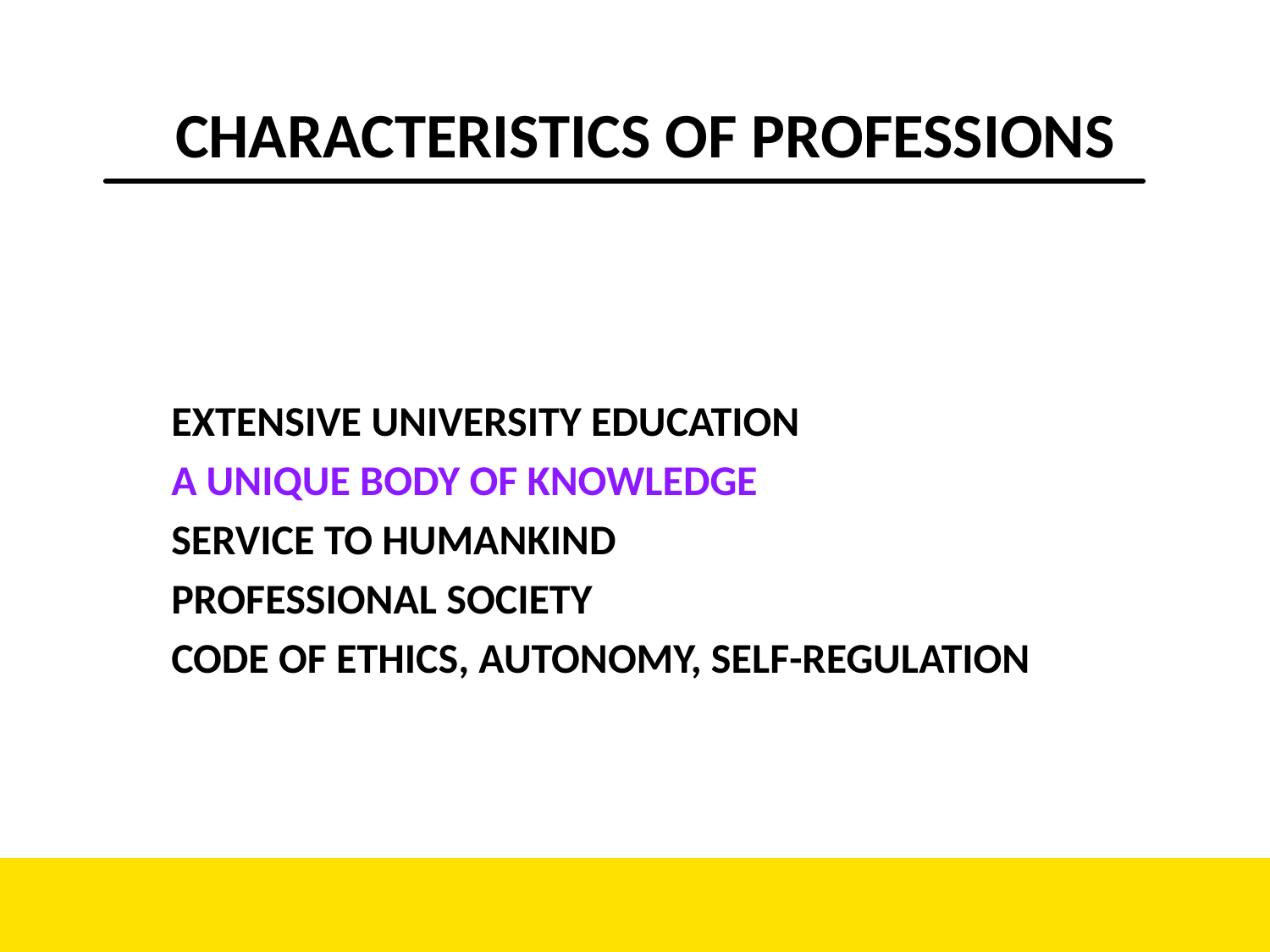

# CHARACTERISTICS OF PROFESSIONS

EXTENSIVE UNIVERSITY EDUCATION
A UNIQUE BODY OF KNOWLEDGE
SERVICE TO HUMANKIND
PROFESSIONAL SOCIETY
CODE OF ETHICS, AUTONOMY, SELF-REGULATION